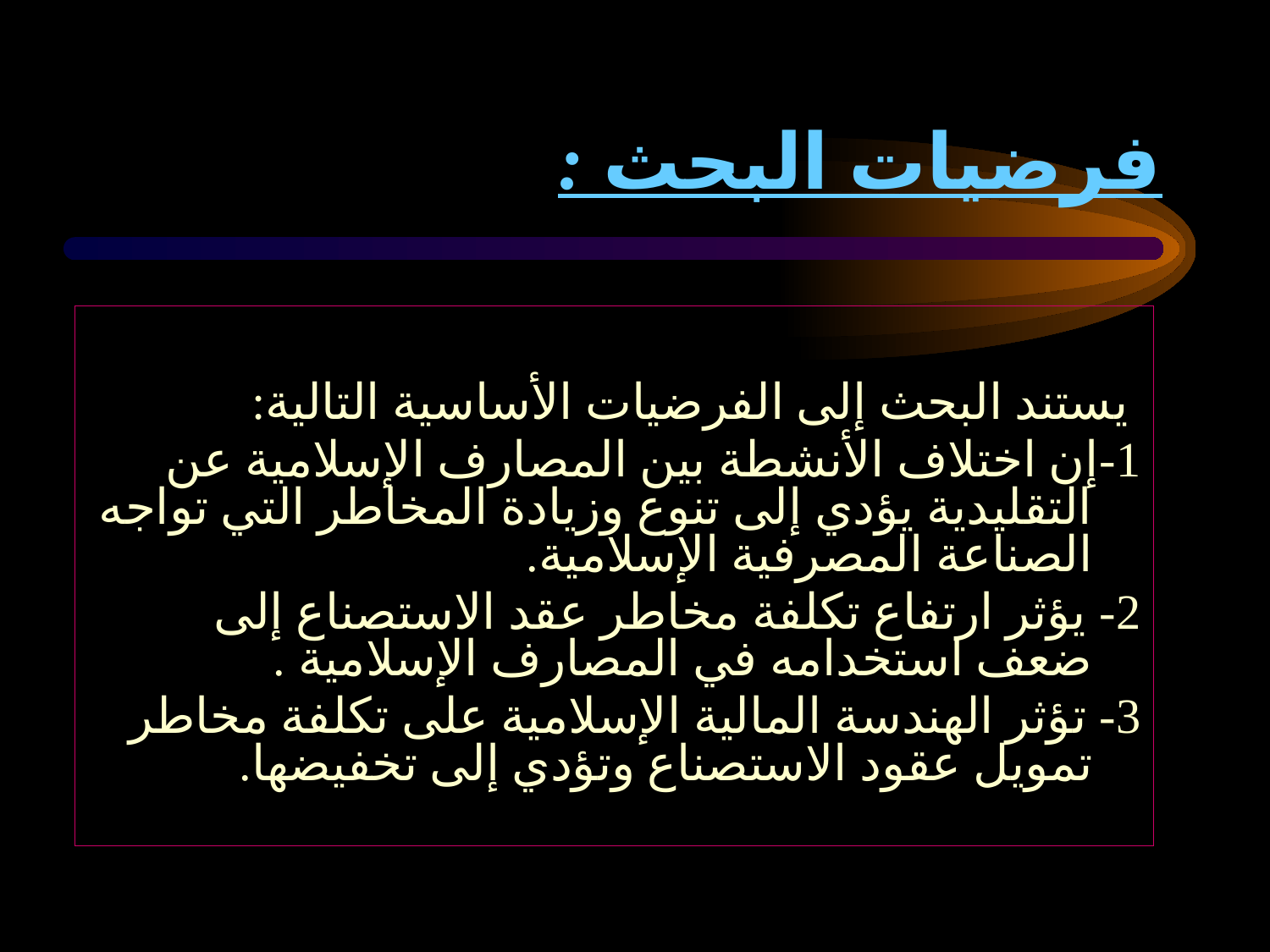

# فرضيات البحث :

 يستند البحث إلى الفرضيات الأساسية التالية:
1-إن اختلاف الأنشطة بين المصارف الإسلامية عن التقليدية يؤدي إلى تنوع وزيادة المخاطر التي تواجه الصناعة المصرفية الإسلامية.
2- يؤثر ارتفاع تكلفة مخاطر عقد الاستصناع إلى ضعف استخدامه في المصارف الإسلامية .
3- تؤثر الهندسة المالية الإسلامية على تكلفة مخاطر تمويل عقود الاستصناع وتؤدي إلى تخفيضها.